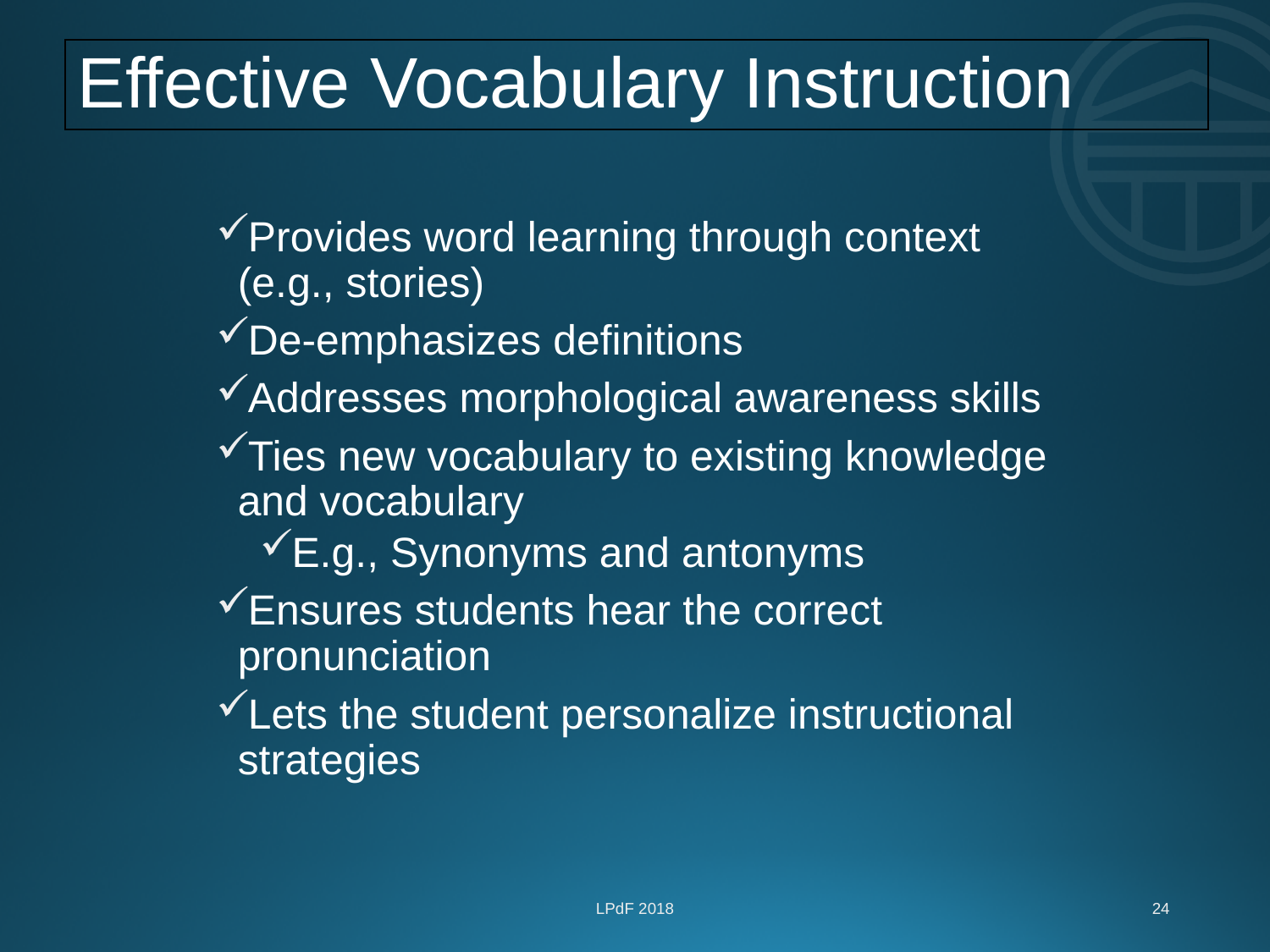

# Effective Vocabulary Instruction

Provides word learning through context (e.g., stories)
De-emphasizes definitions
Addresses morphological awareness skills
Ties new vocabulary to existing knowledge and vocabulary
E.g., Synonyms and antonyms
Ensures students hear the correct pronunciation
Lets the student personalize instructional strategies

LPdF 2018
24